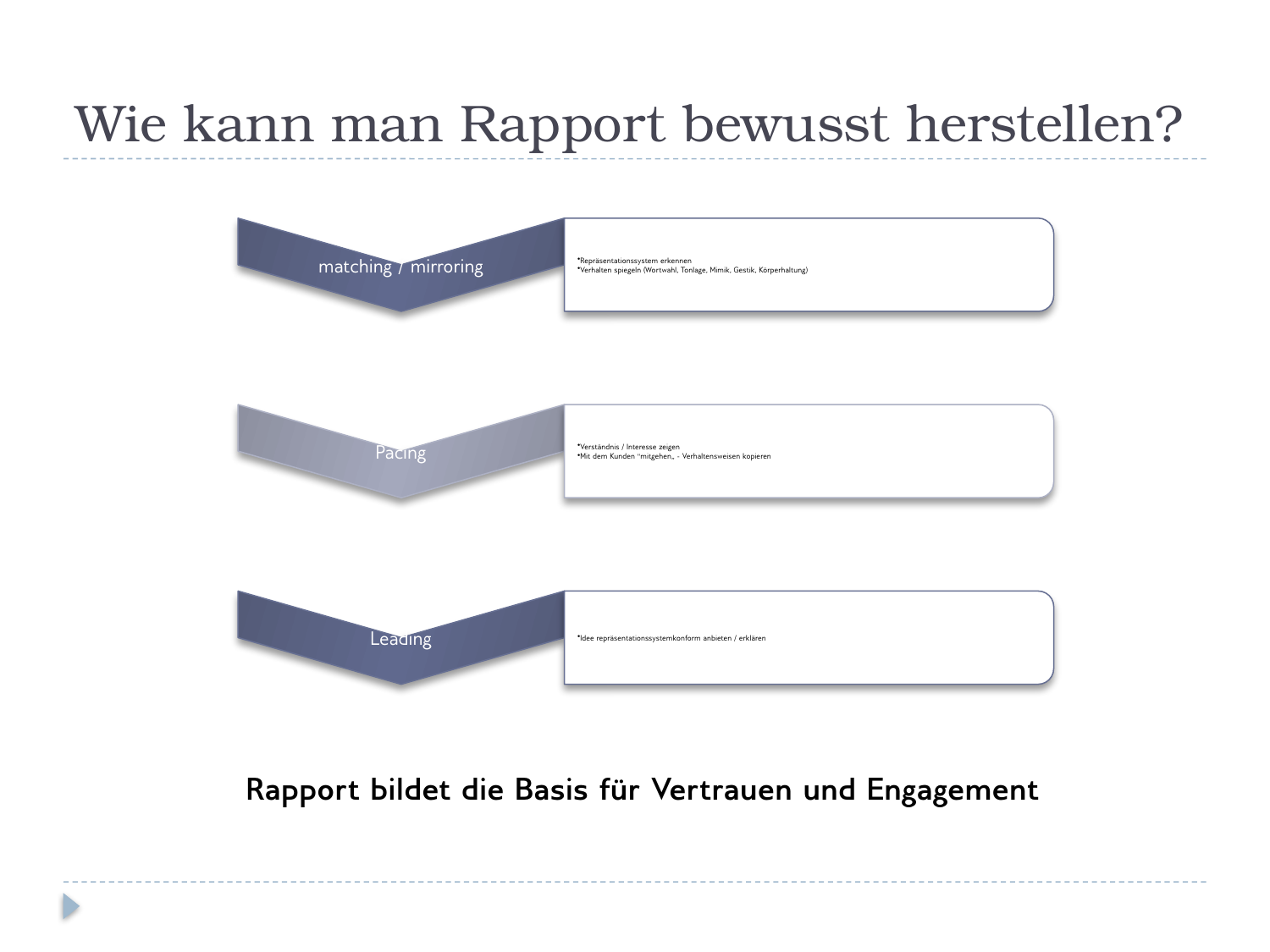

# Wie kann man Rapport bewusst herstellen?
matching / mirroring
Pacing
Verständnis / Interesse zeigen
Mit dem Kunden "mitgehen„ - Verhaltensweisen kopieren
Leading
Idee repräsentationssystemkonform anbieten / erklären
Repräsentationssystem erkennen
Verhalten spiegeln (Wortwahl, Tonlage, Mimik, Gestik, Körperhaltung)
Rapport bildet die Basis für Vertrauen und Engagement